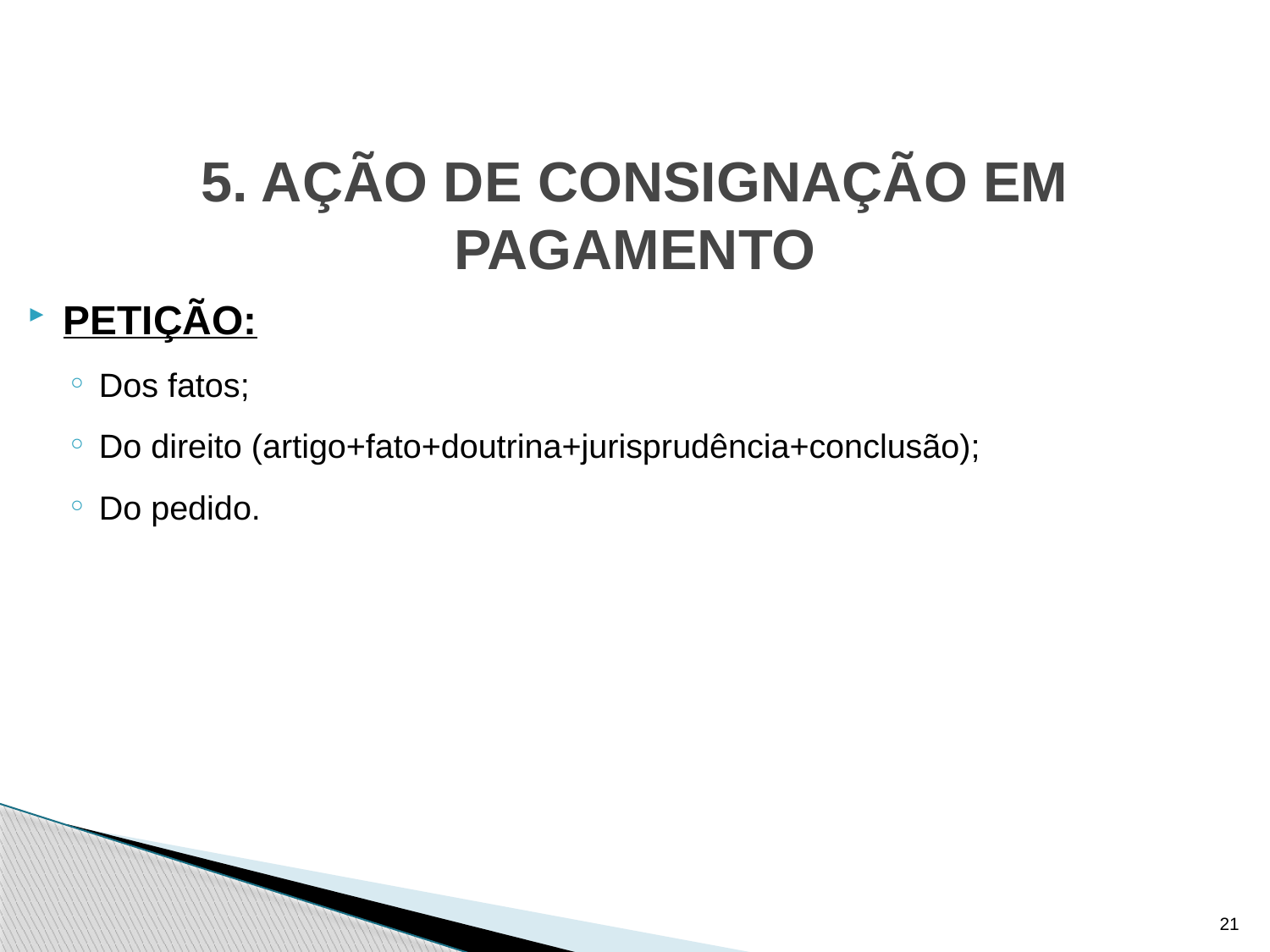

# 5. AÇÃO DE CONSIGNAÇÃO EM PAGAMENTO
PETIÇÃO:
Dos fatos;
Do direito (artigo+fato+doutrina+jurisprudência+conclusão);
Do pedido.

21